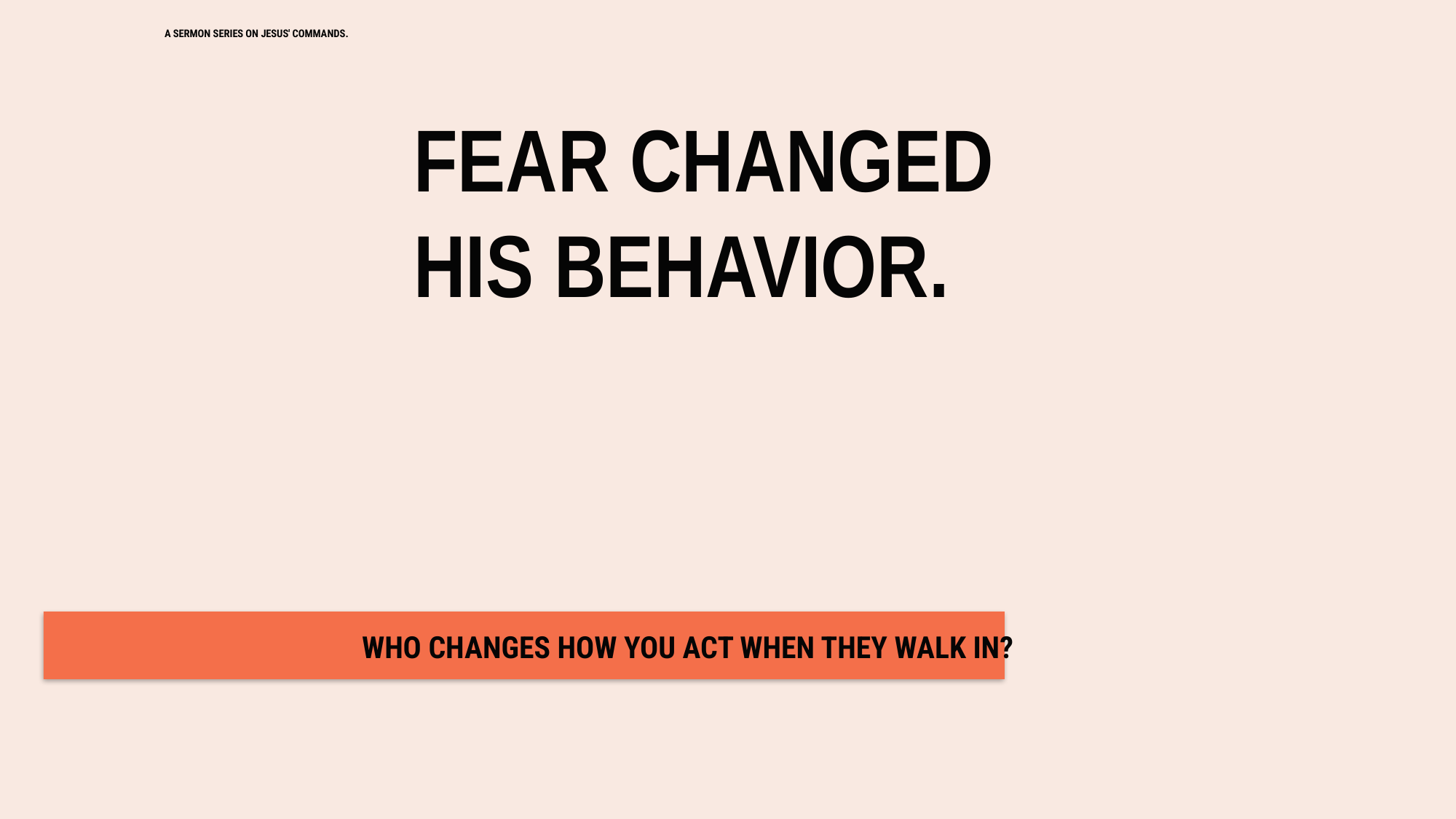

A SERMON SERIES ON JESUS' COMMANDS.
FEAR CHANGED
HIS BEHAVIOR.

WHO CHANGES HOW YOU ACT WHEN THEY WALK IN?